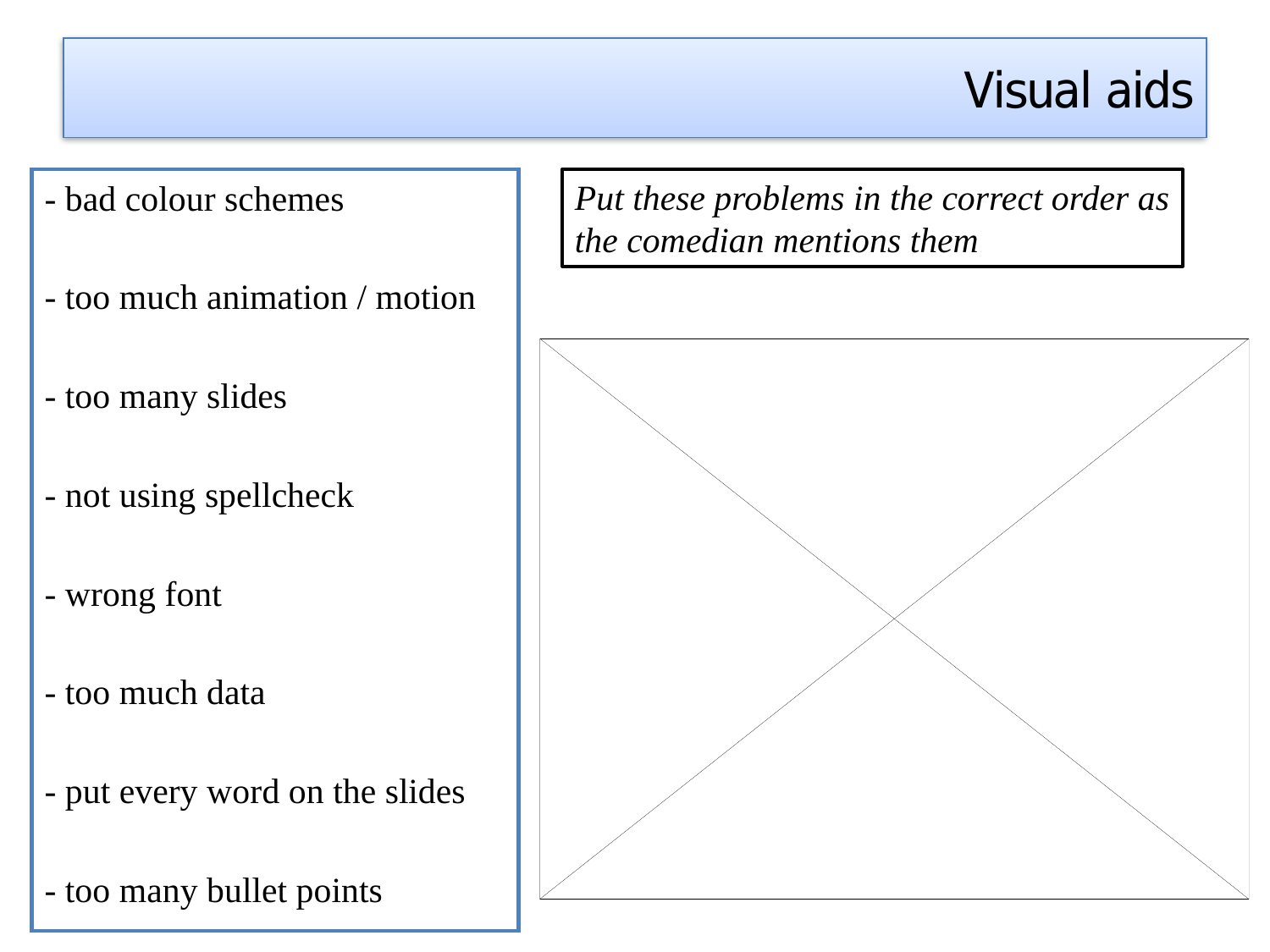

# Visual aids
- bad colour schemes

- too much animation / motion

- too many slides

- not using spellcheck

- wrong font

- too much data

- put every word on the slides

- too many bullet points
Put these problems in the correct order as
the comedian mentions them